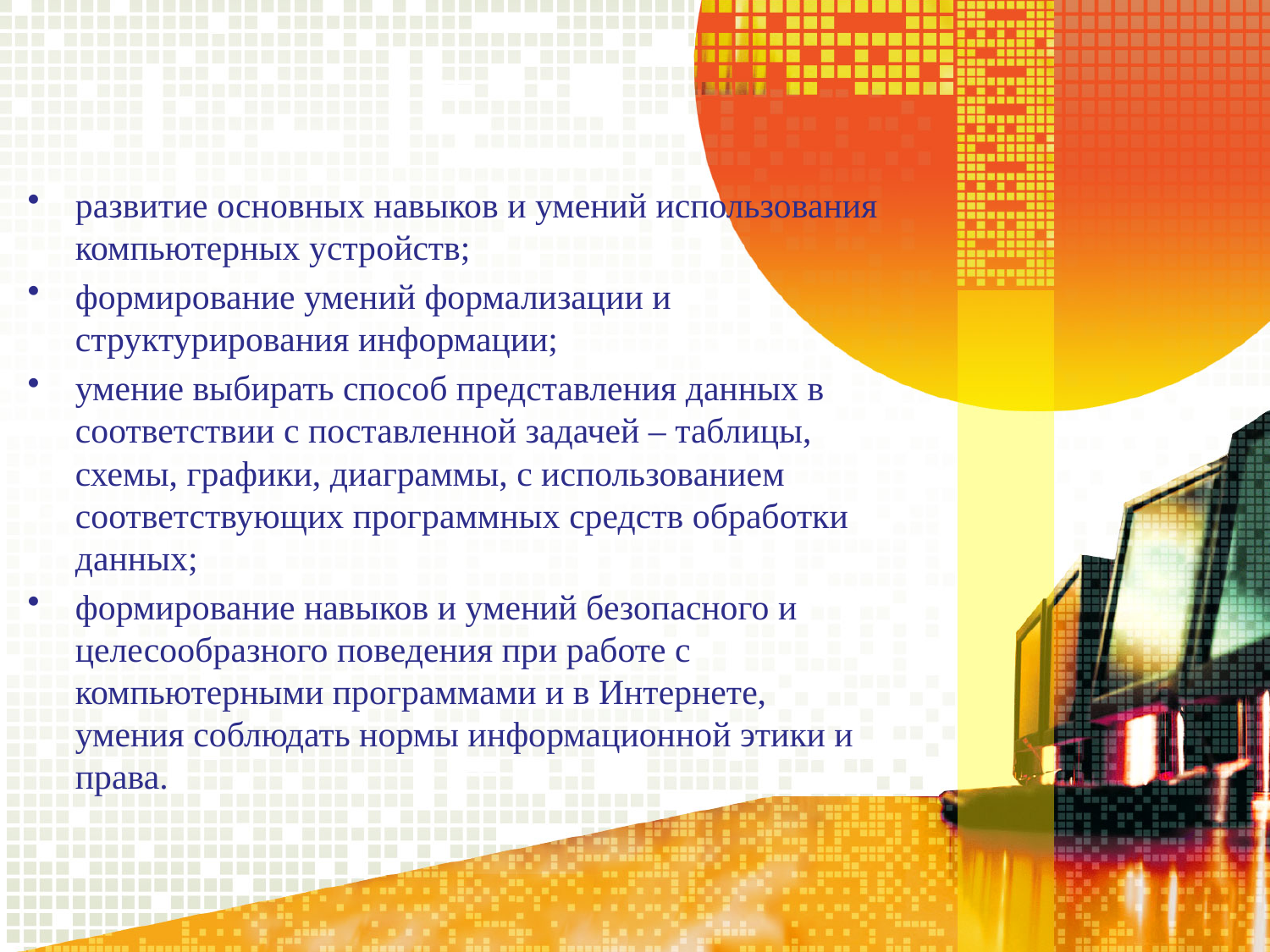

развитие основных навыков и умений использования компьютерных устройств;
формирование умений формализации и структурирования информации;
умение выбирать способ представления данных в соответствии с поставленной задачей – таблицы, схемы, графики, диаграммы, с использованием соответствующих программных средств обработки данных;
формирование навыков и умений безопасного и целесообразного поведения при работе с компьютерными программами и в Интернете, умения соблюдать нормы информационной этики и права.